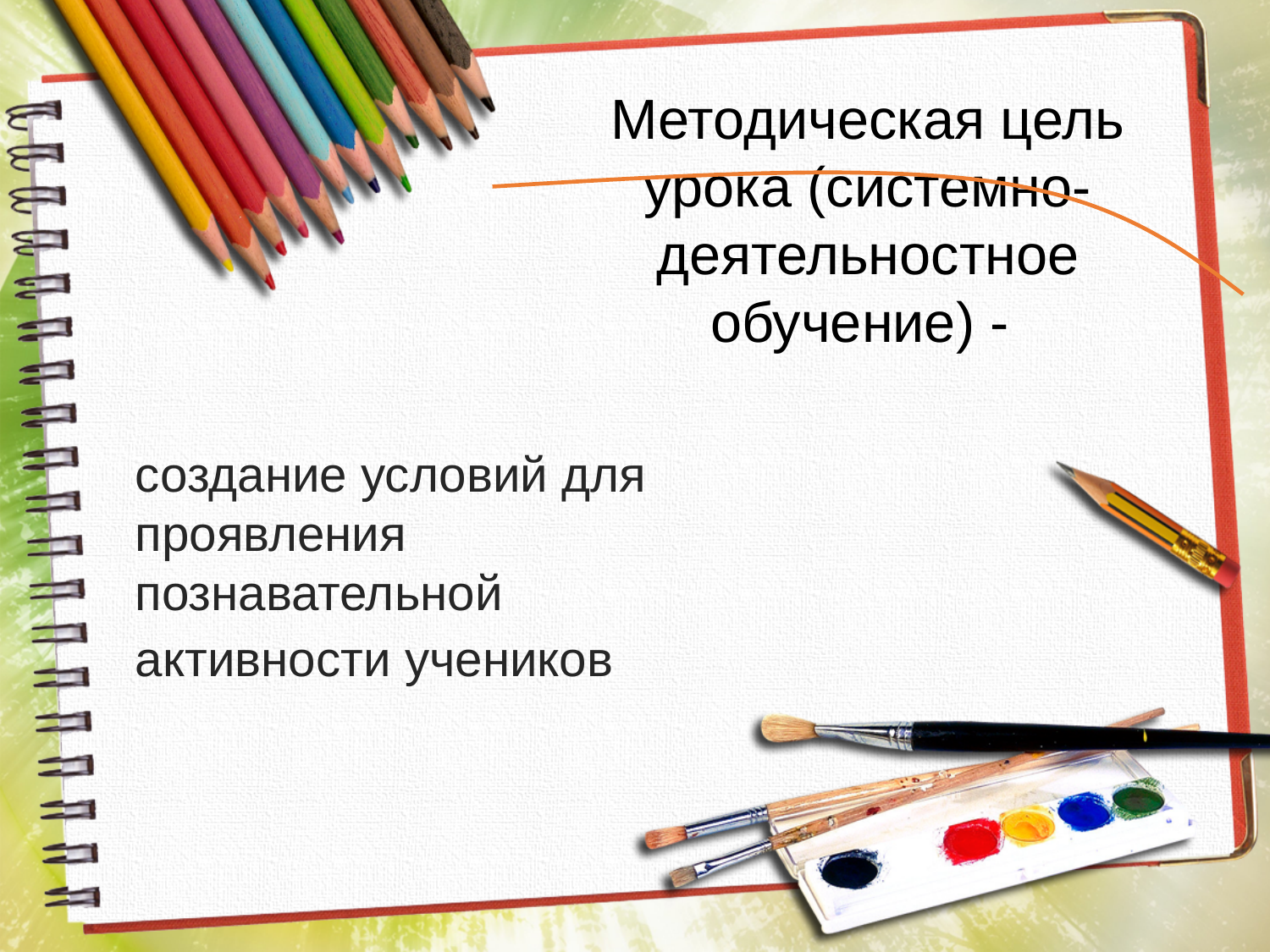

Методическая цель урока (системно-деятельностное обучение) -

создание условий для проявления познавательной активности учеников